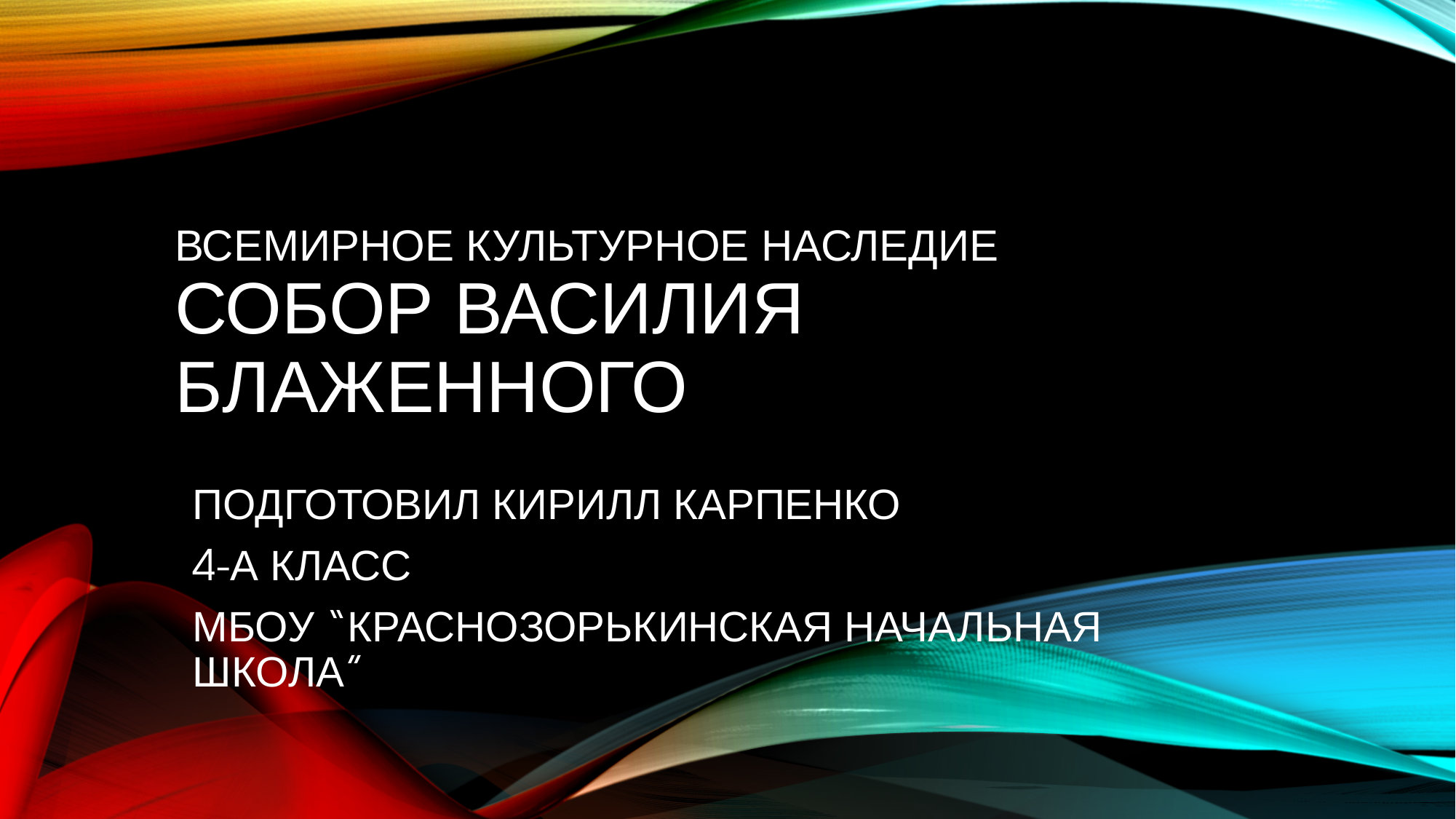

# Всемирное культурное наследие СОБОР ВАСИЛИЯ БЛАЖЕННОГО
ПОДГОТОВИЛ КИРИЛЛ КАРПЕНКО
4-А КЛАСС
МБОУ “КРАСНОЗОРЬКИНСКАЯ НАЧАЛЬНАЯ ШКОЛА”